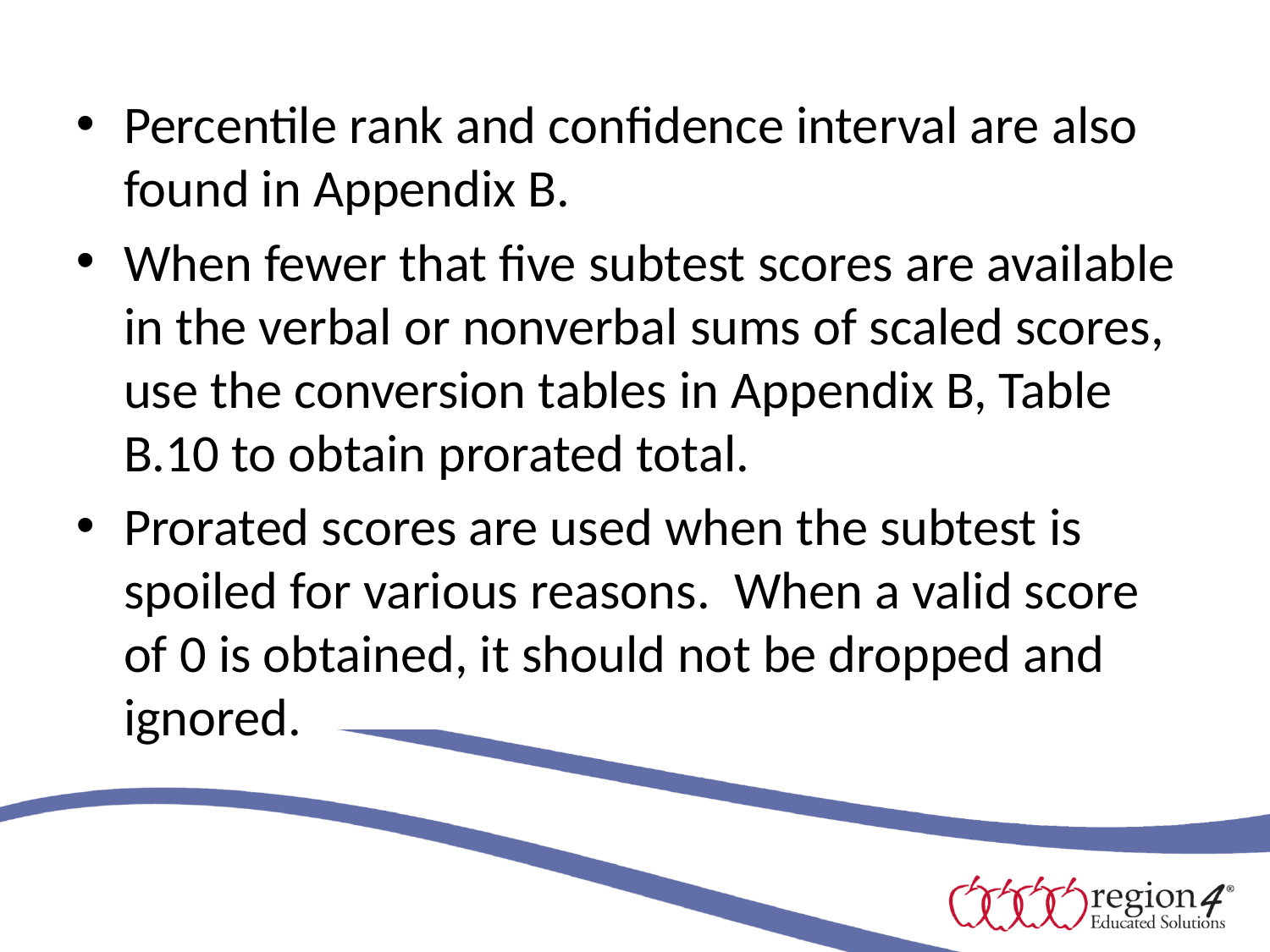

#
Percentile rank and confidence interval are also found in Appendix B.
When fewer that five subtest scores are available in the verbal or nonverbal sums of scaled scores, use the conversion tables in Appendix B, Table B.10 to obtain prorated total.
Prorated scores are used when the subtest is spoiled for various reasons.  When a valid score of 0 is obtained, it should not be dropped and ignored.